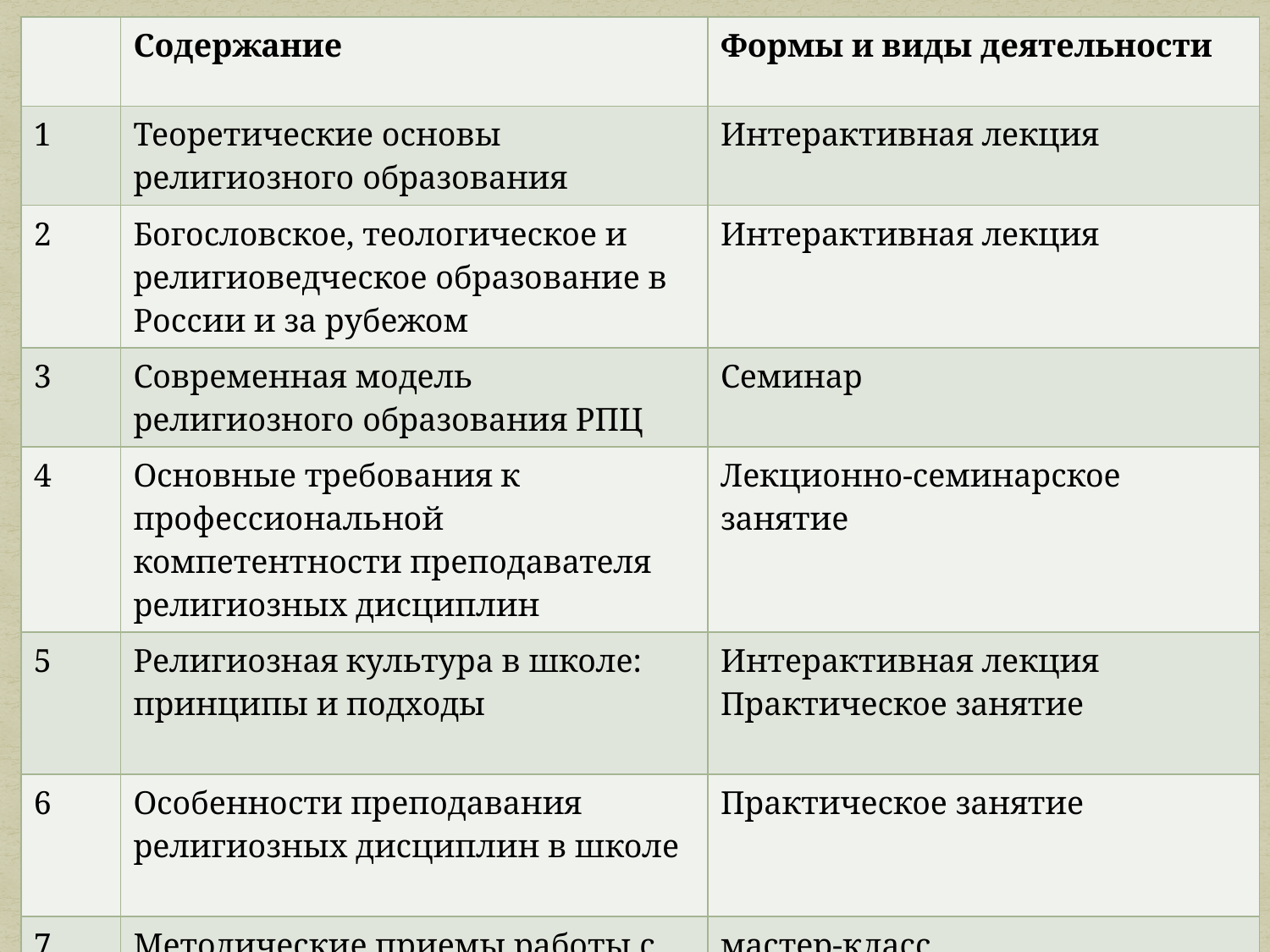

|  | Содержание | Формы и виды деятельности |
| --- | --- | --- |
| 1 | Теоретические основы религиозного образования | Интерактивная лекция |
| 2 | Богословское, теологическое и религиоведческое образование в России и за рубежом | Интерактивная лекция |
| 3 | Современная модель религиозного образования РПЦ | Семинар |
| 4 | Основные требования к профессиональной компетентности преподавателя религиозных дисциплин | Лекционно-семинарское занятие |
| 5 | Религиозная культура в школе: принципы и подходы | Интерактивная лекция Практическое занятие |
| 6 | Особенности преподавания религиозных дисциплин в школе | Практическое занятие |
| 7 | Методические приемы работы с религиозным содержанием | мастер-класс |